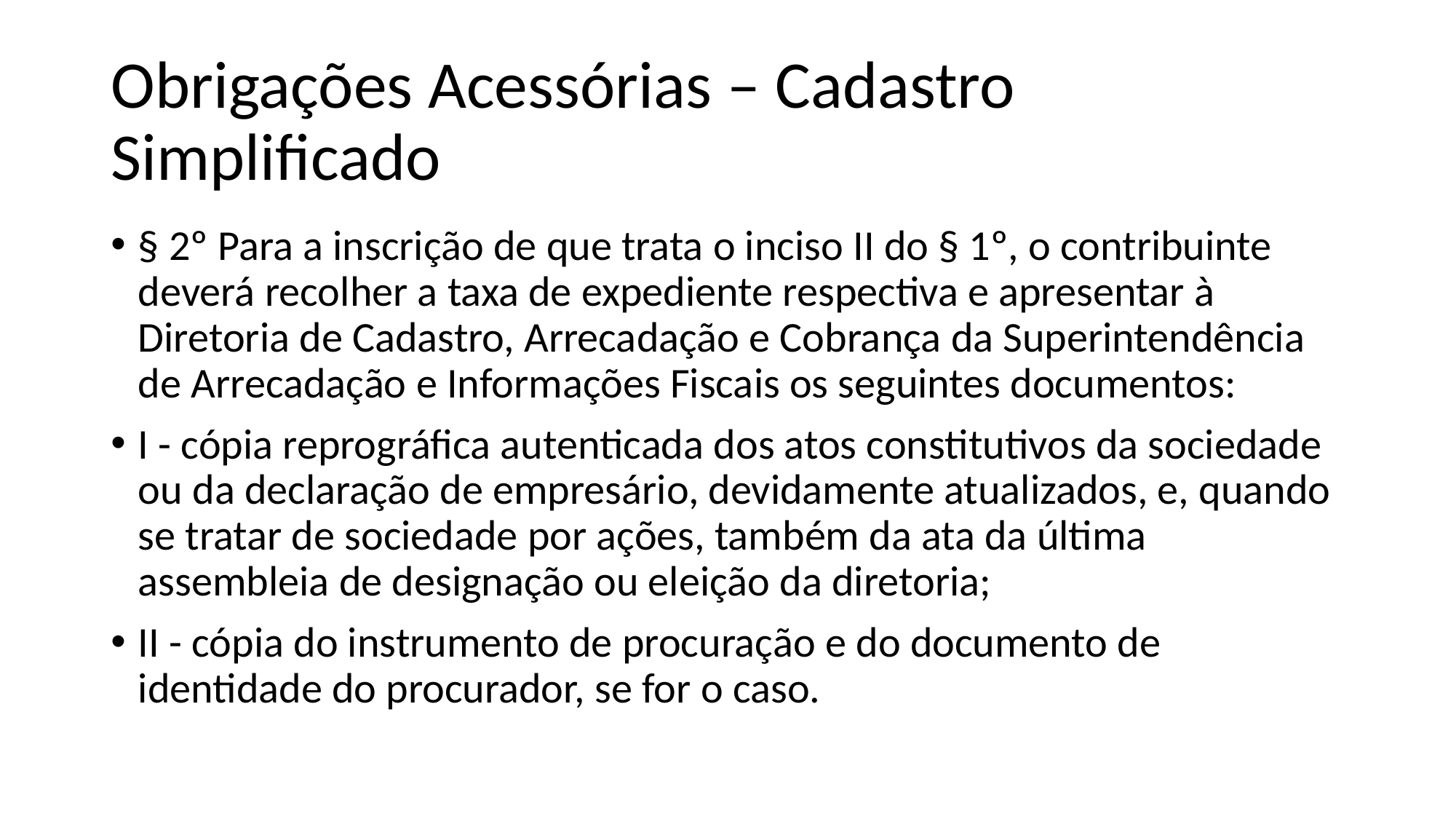

# Obrigações Acessórias – Cadastro Simplificado
§ 2º Para a inscrição de que trata o inciso II do § 1º, o contribuinte deverá recolher a taxa de expediente respectiva e apresentar à Diretoria de Cadastro, Arrecadação e Cobrança da Superintendência de Arrecadação e Informações Fiscais os seguintes documentos:
I - cópia reprográfica autenticada dos atos constitutivos da sociedade ou da declaração de empresário, devidamente atualizados, e, quando se tratar de sociedade por ações, também da ata da última assembleia de designação ou eleição da diretoria;
II - cópia do instrumento de procuração e do documento de identidade do procurador, se for o caso.